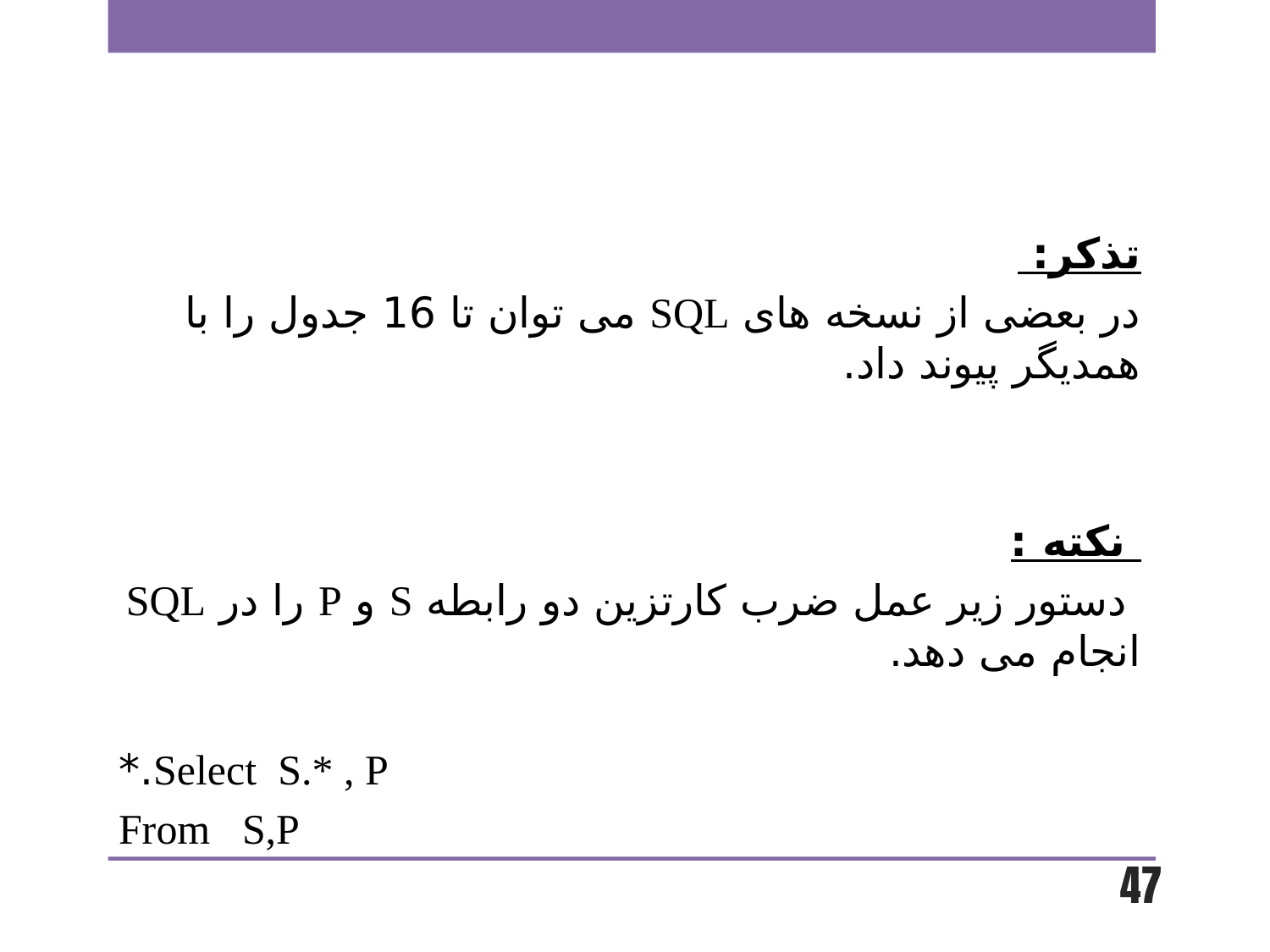

تذکر:
در بعضی از نسخه های SQL می توان تا 16 جدول را با همدیگر پیوند داد.

 نکته :
 دستور زیر عمل ضرب کارتزین دو رابطه S و P را در SQL انجام می دهد.

Select  S.* , P.*
From   S,P
47